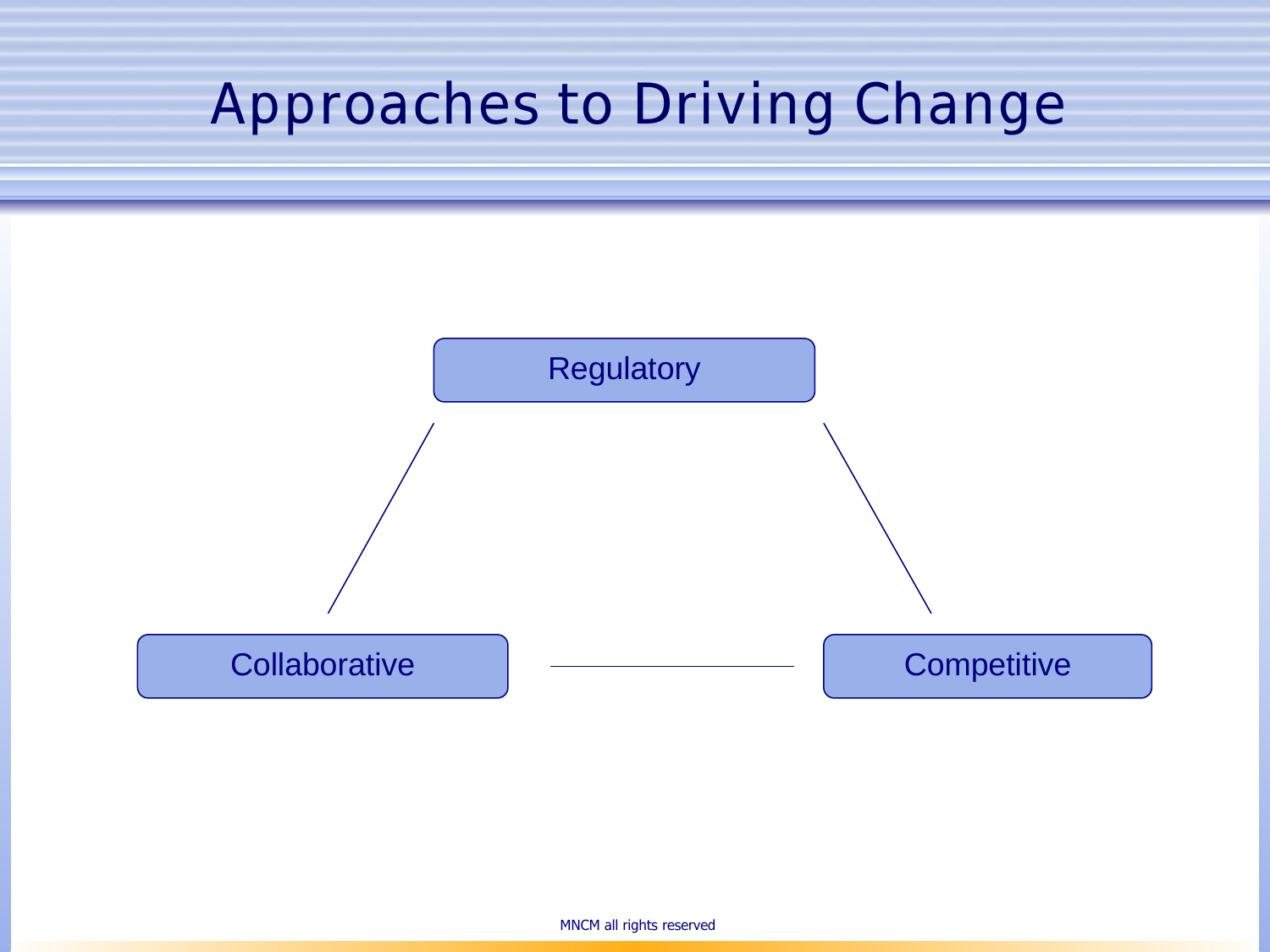

# Approaches to Driving Change
Regulatory
Collaborative
Competitive
MNCM all rights reserved